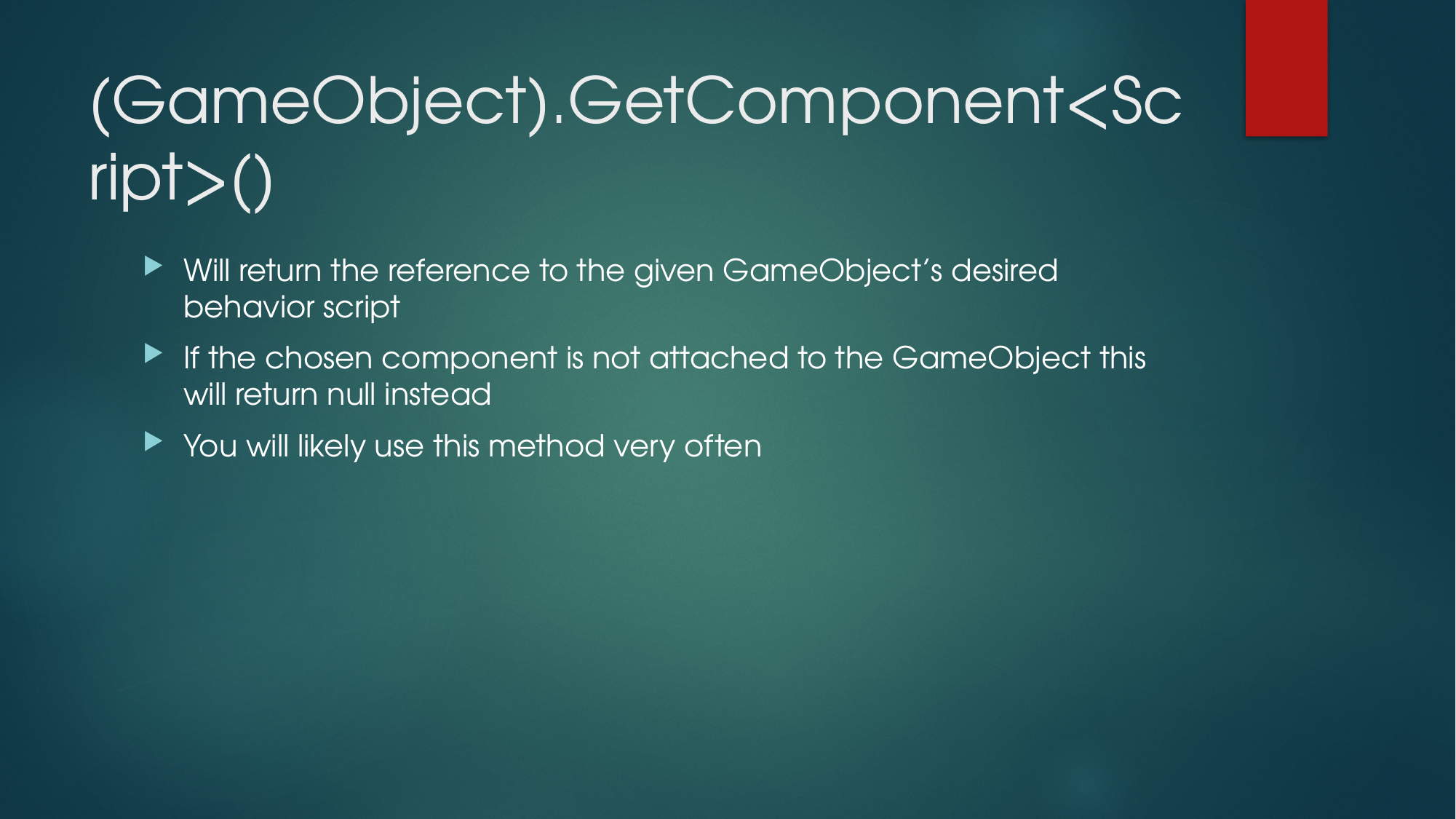

# (GameObject).GetComponent<Script>()
Will return the reference to the given GameObject’s desired behavior script
If the chosen component is not attached to the GameObject this will return null instead
You will likely use this method very often